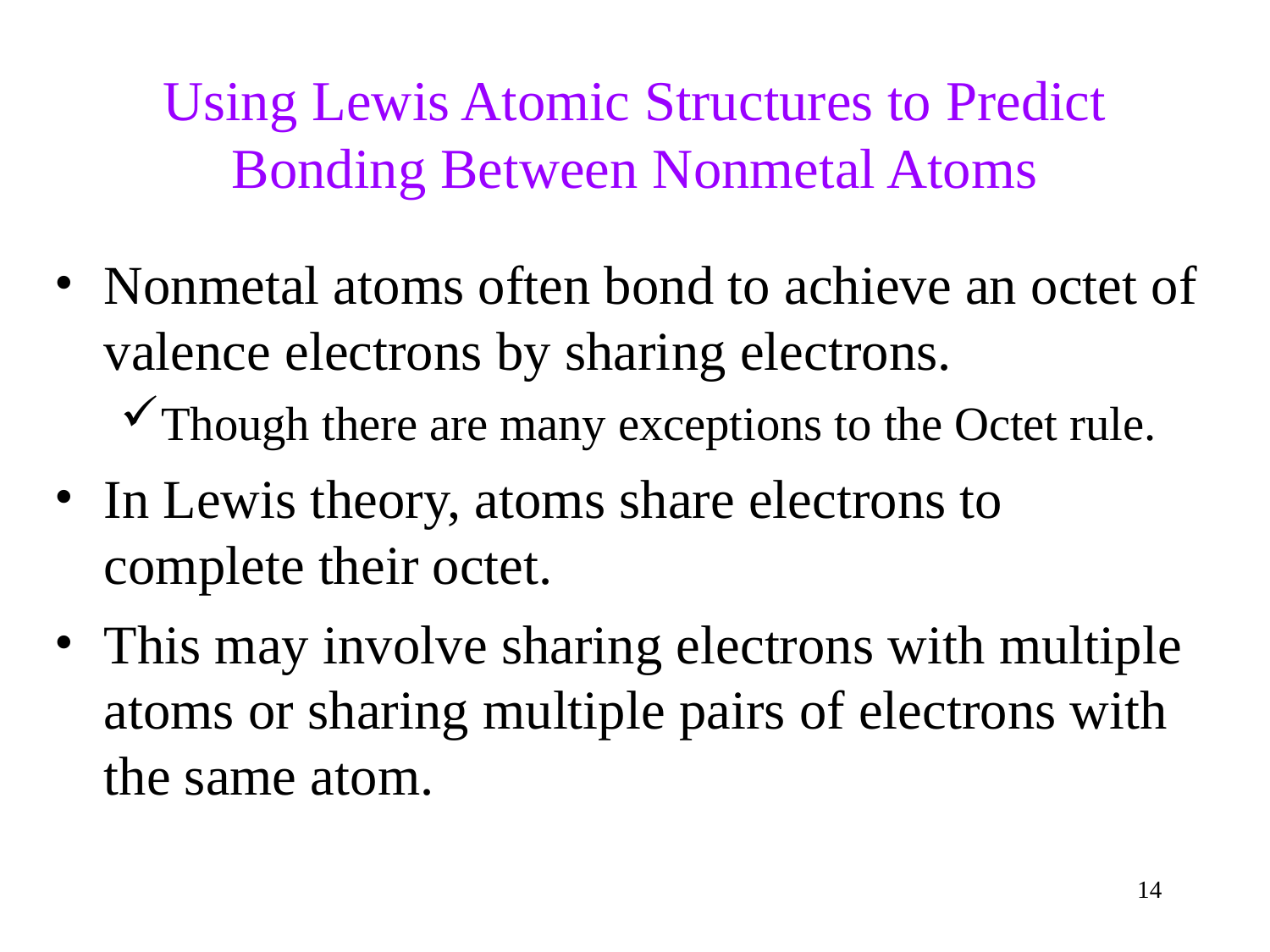

Using Lewis Atomic Structures to Predict Bonding Between Nonmetal Atoms
Nonmetal atoms often bond to achieve an octet of valence electrons by sharing electrons.
Though there are many exceptions to the Octet rule.
In Lewis theory, atoms share electrons to complete their octet.
This may involve sharing electrons with multiple atoms or sharing multiple pairs of electrons with the same atom.

14